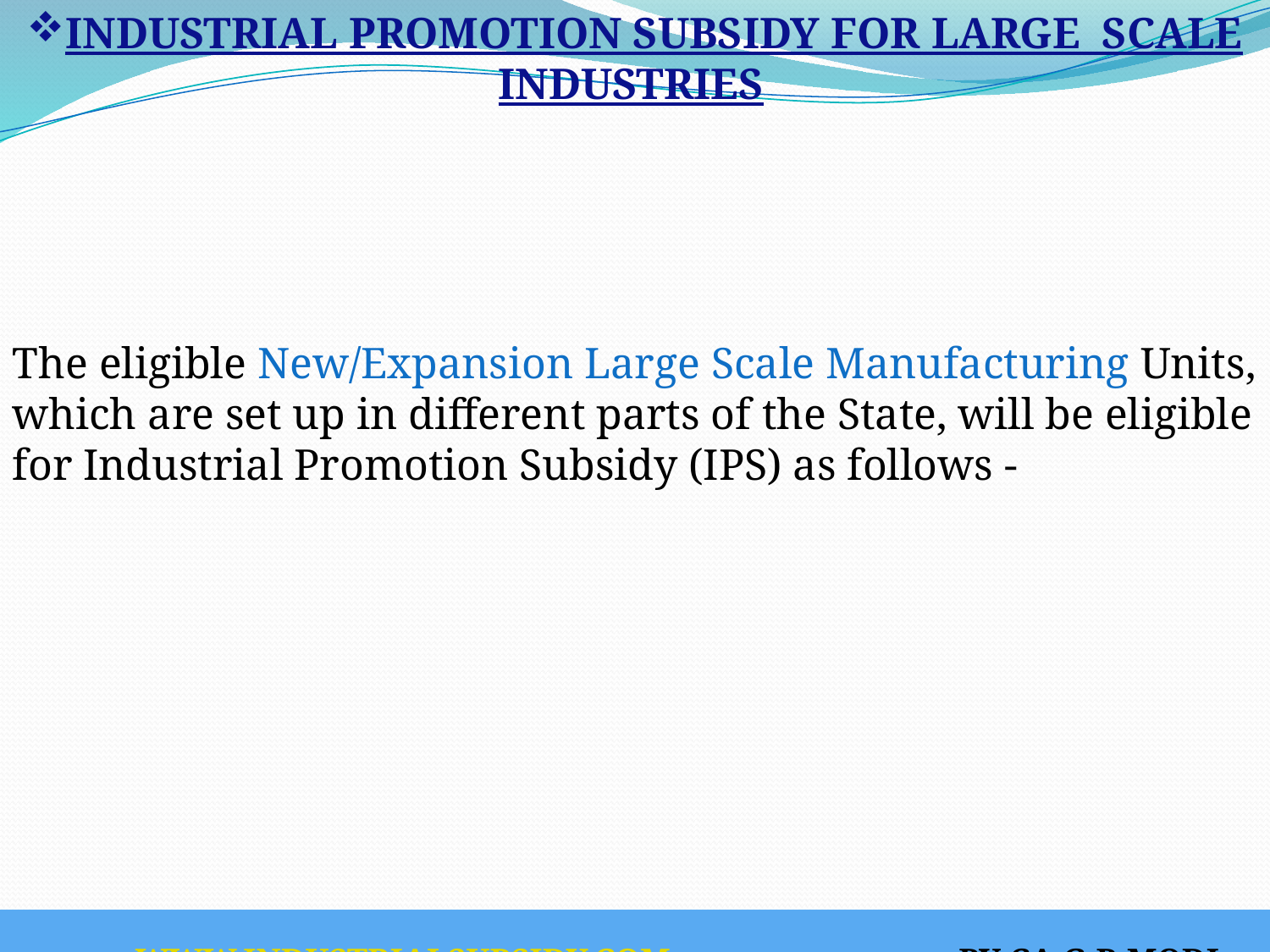

INDUSTRIAL PROMOTION SUBSIDY FOR LARGE  SCALE INDUSTRIES

The eligible New/Expansion Large Scale Manufacturing Units, which are set up in different parts of the State, will be eligible for Industrial Promotion Subsidy (IPS) as follows -
 WWW.INDUSTRIALSUBSIDY.COM                                   BY CA G.B.MODI